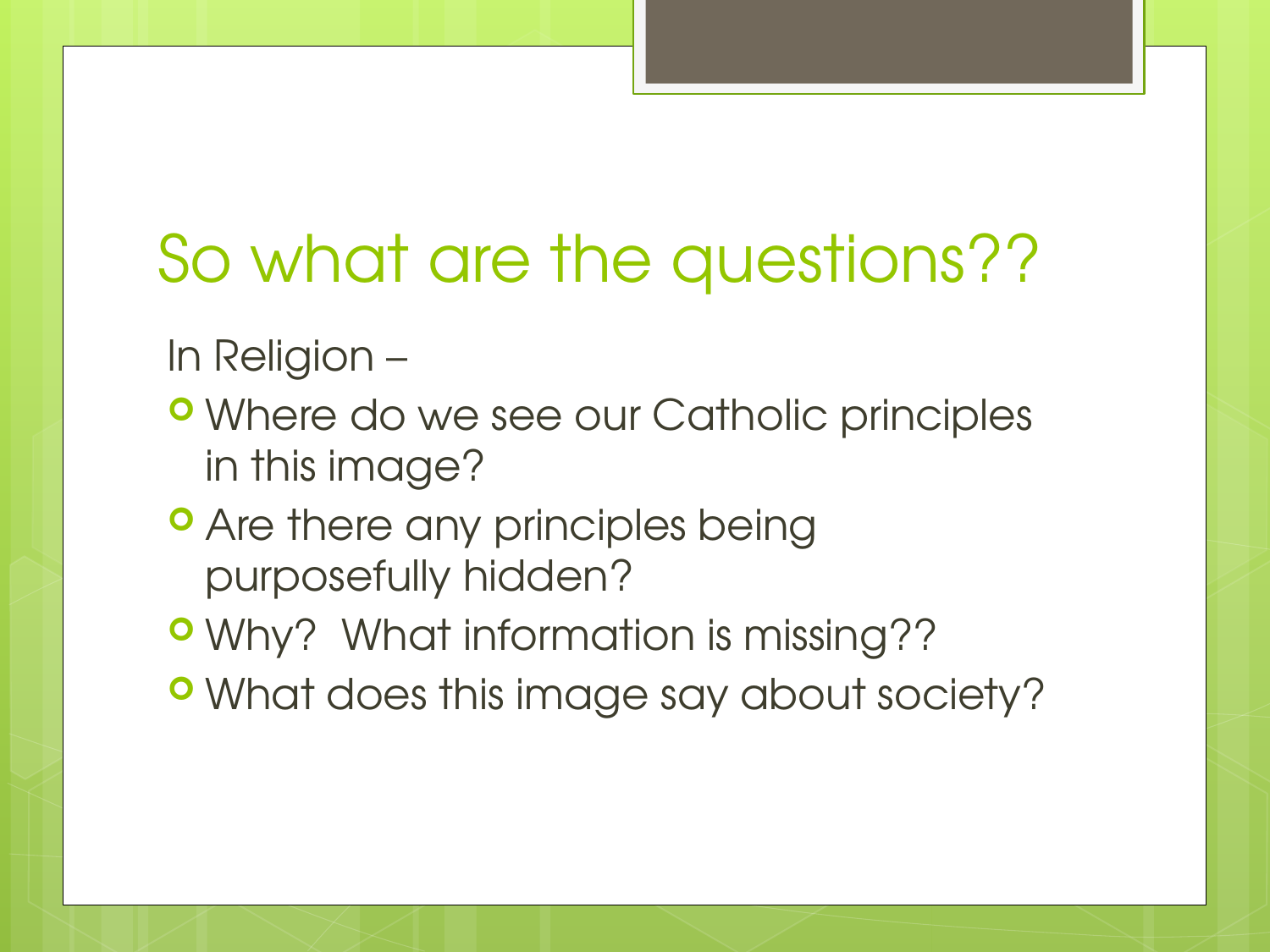

# So what are the questions??
In Religion –
Where do we see our Catholic principles in this image?
Are there any principles being purposefully hidden?
Why?  What information is missing??
What does this image say about society?